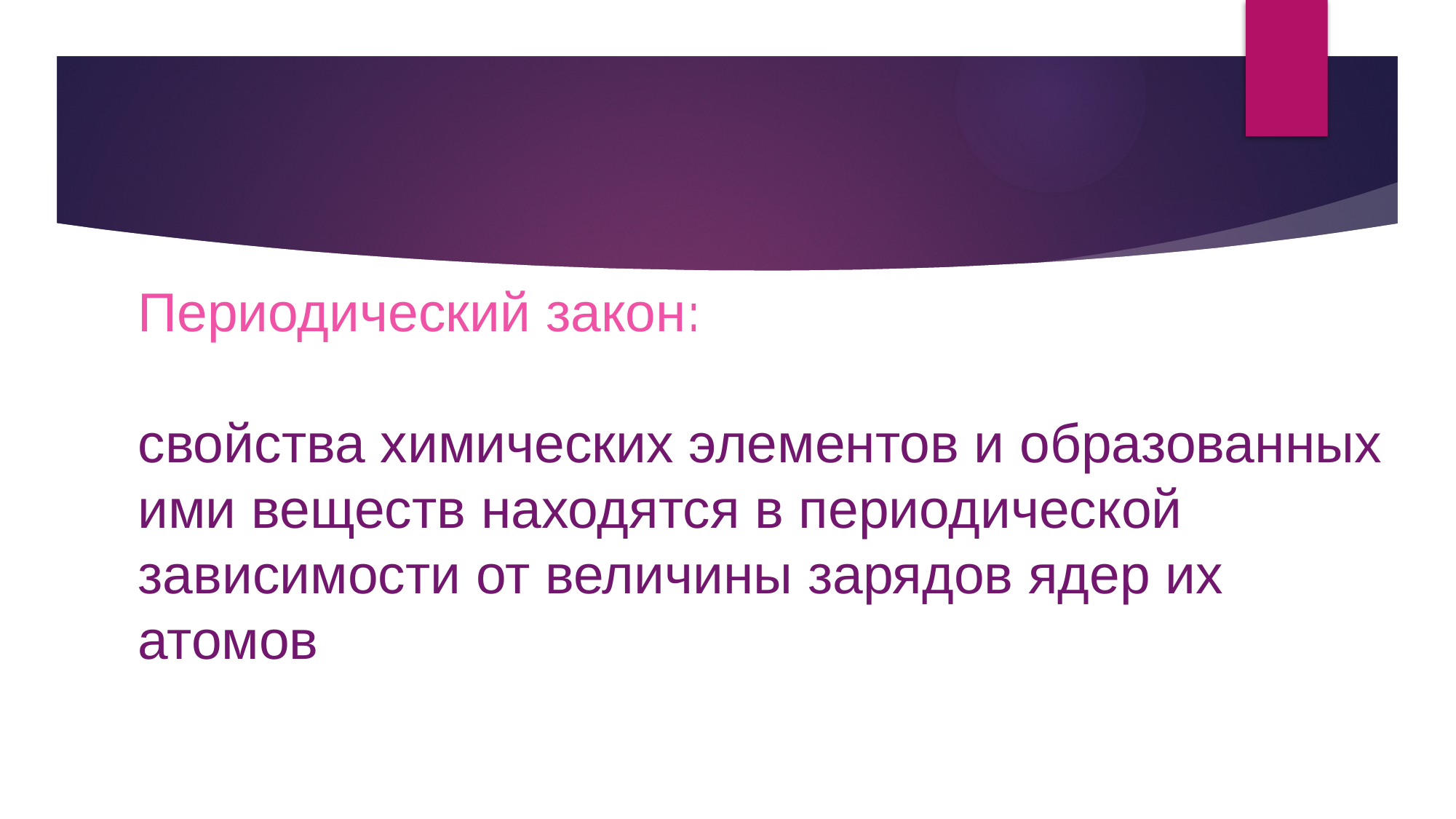

# Периодический закон: свойства химических элементов и образованных ими веществ находятся в периодической зависимости от величины зарядов ядер их атомов